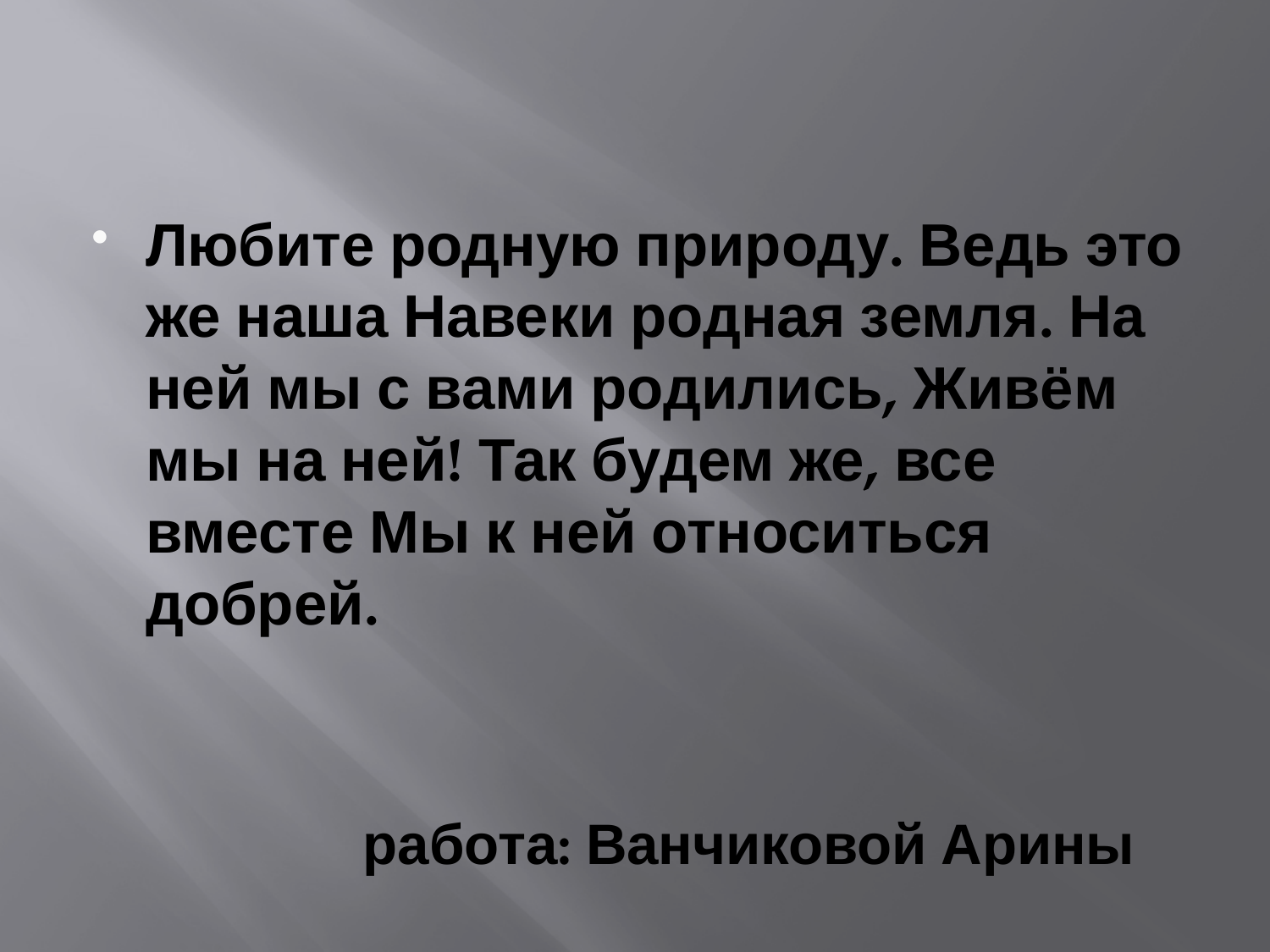

Любите родную природу. Ведь это же наша Навеки родная земля. На ней мы с вами родились, Живём мы на ней! Так будем же, все вместе Мы к ней относиться добрей.

                   работа: Ванчиковой Арины